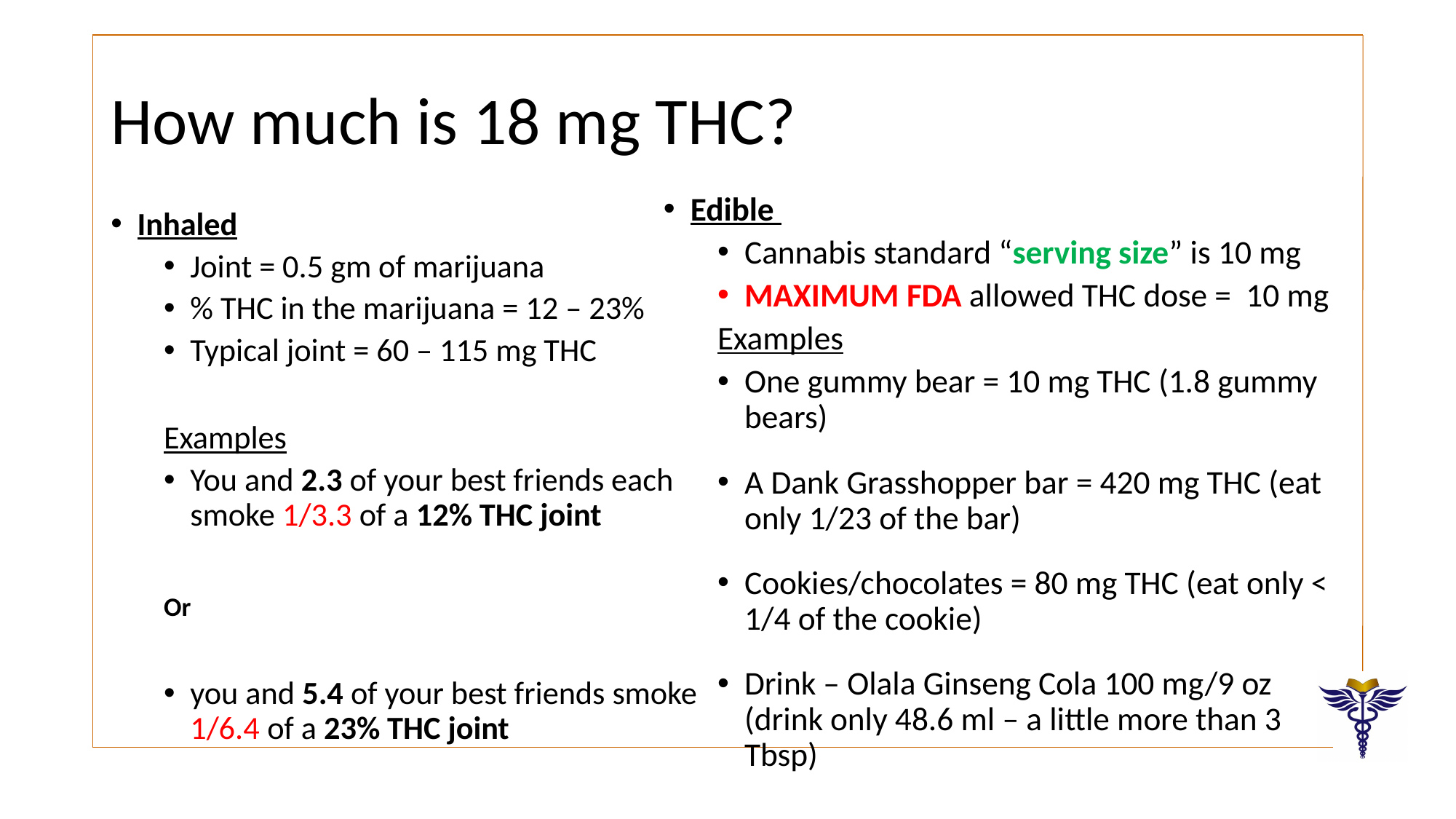

# How much is 18 mg THC?
Edible
Cannabis standard “serving size” is 10 mg
MAXIMUM FDA allowed THC dose =  10 mg
Examples
One gummy bear = 10 mg THC (1.8 gummy bears)

A Dank Grasshopper bar = 420 mg THC (eat only 1/23 of the bar)

Cookies/chocolates = 80 mg THC (eat only < 1/4 of the cookie)

Drink – Olala Ginseng Cola 100 mg/9 oz (drink only 48.6 ml – a little more than 3 Tbsp)

Inhaled
Joint = 0.5 gm of marijuana
% THC in the marijuana = 12 – 23%
Typical joint = 60 – 115 mg THC

Examples
You and 2.3 of your best friends each smoke 1/3.3 of a 12% THC joint

Or

you and 5.4 of your best friends smoke 1/6.4 of a 23% THC joint